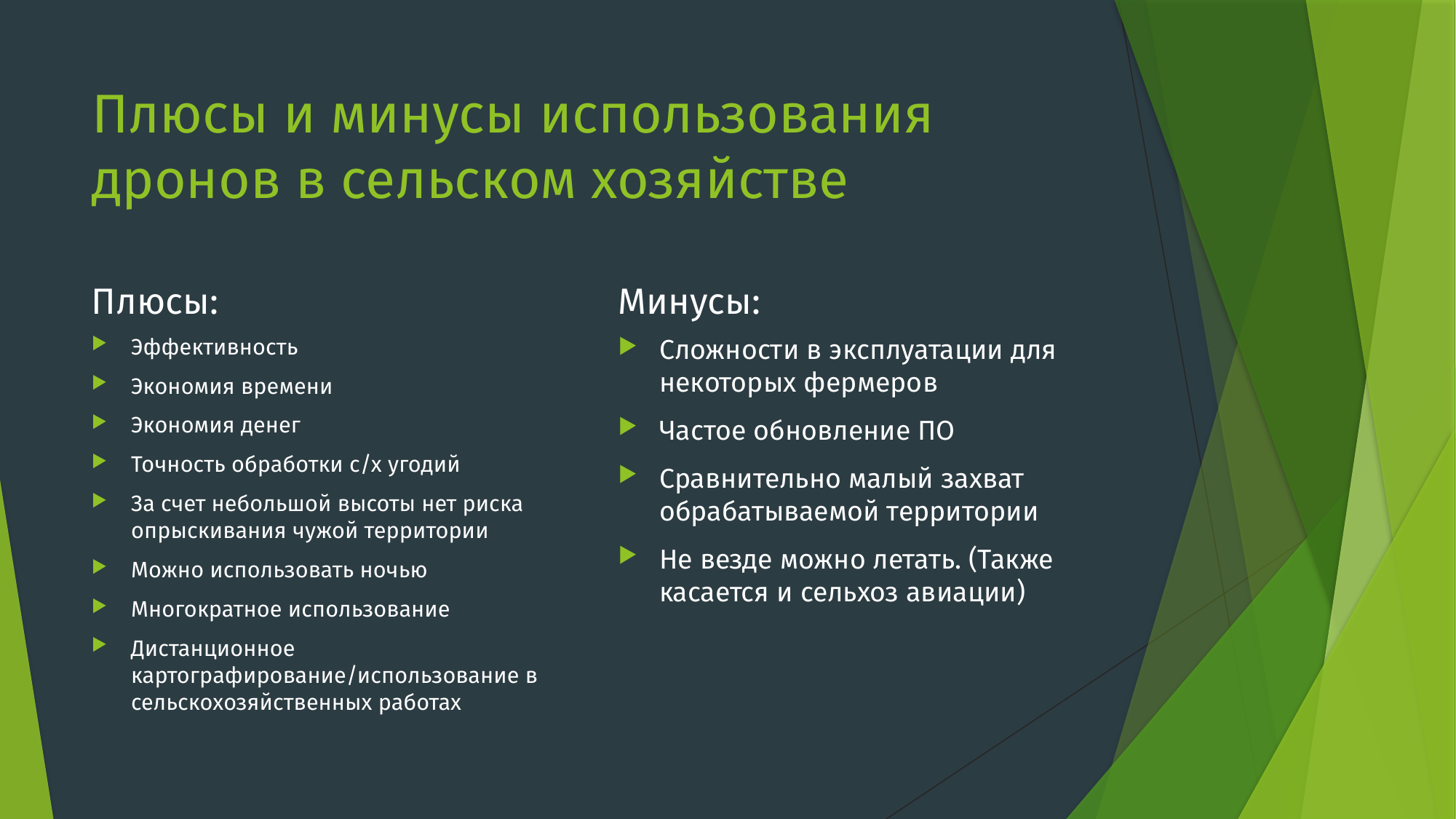

# Плюсы и минусы использования дронов в сельском хозяйстве
Плюсы:
Минусы:
Эффективность
Экономия времени
Экономия денег
Точность обработки с/х угодий
За счет небольшой высоты нет риска опрыскивания чужой территории
Можно использовать ночью
Многократное использование
Дистанционное картографирование/использование в сельскохозяйственных работах

Сложности в эксплуатации для некоторых фермеров
Частое обновление ПО
Сравнительно малый захват обрабатываемой территории
Не везде можно летать. (Также касается и сельхоз авиации)